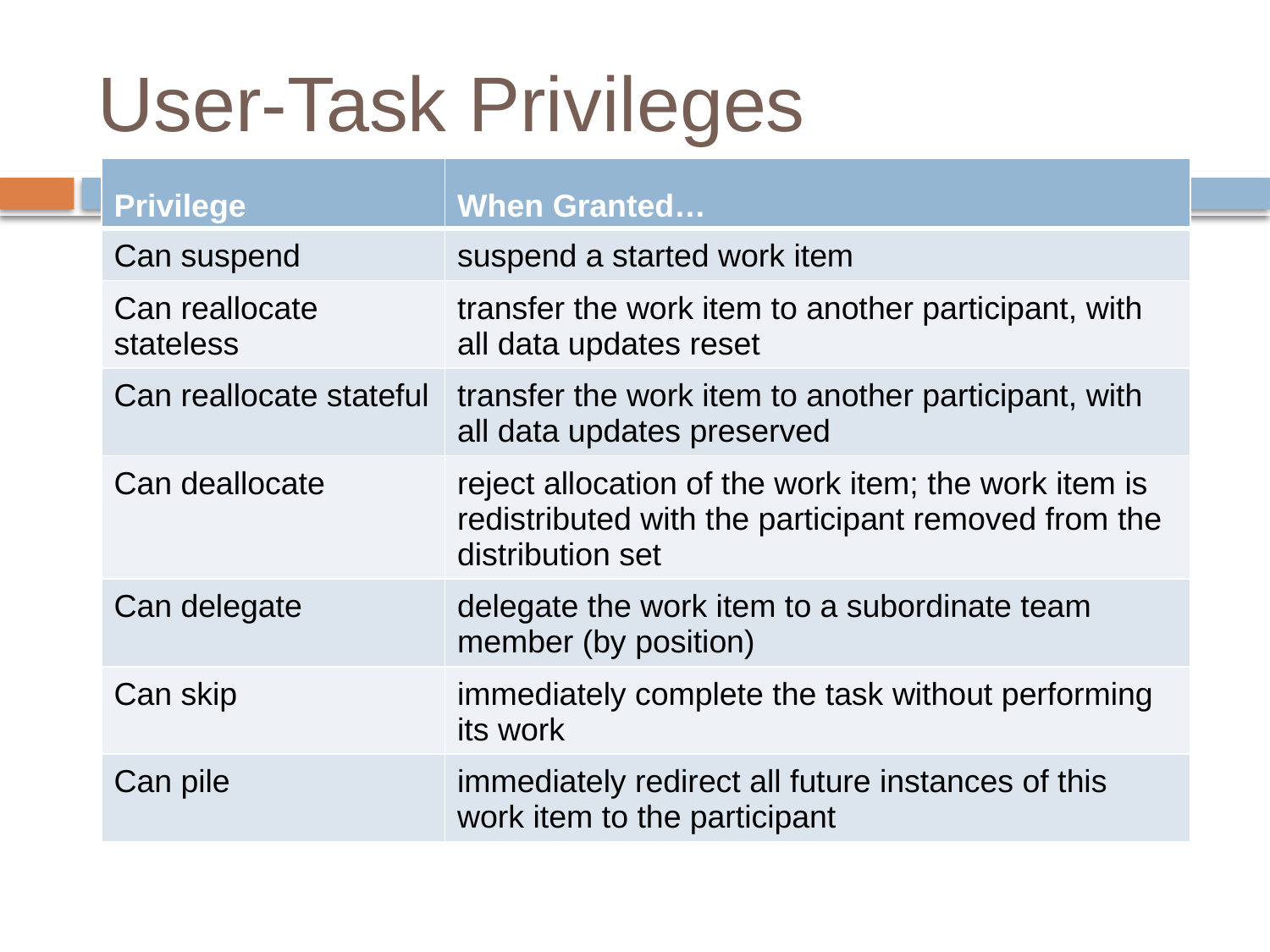

# User-Task Privileges
| Privilege | When Granted… |
| --- | --- |
| Can suspend | suspend a started work item |
| Can reallocate stateless | transfer the work item to another participant, with all data updates reset |
| Can reallocate stateful | transfer the work item to another participant, with all data updates preserved |
| Can deallocate | reject allocation of the work item; the work item is redistributed with the participant removed from the distribution set |
| Can delegate | delegate the work item to a subordinate team member (by position) |
| Can skip | immediately complete the task without performing its work |
| Can pile | immediately redirect all future instances of this work item to the participant |